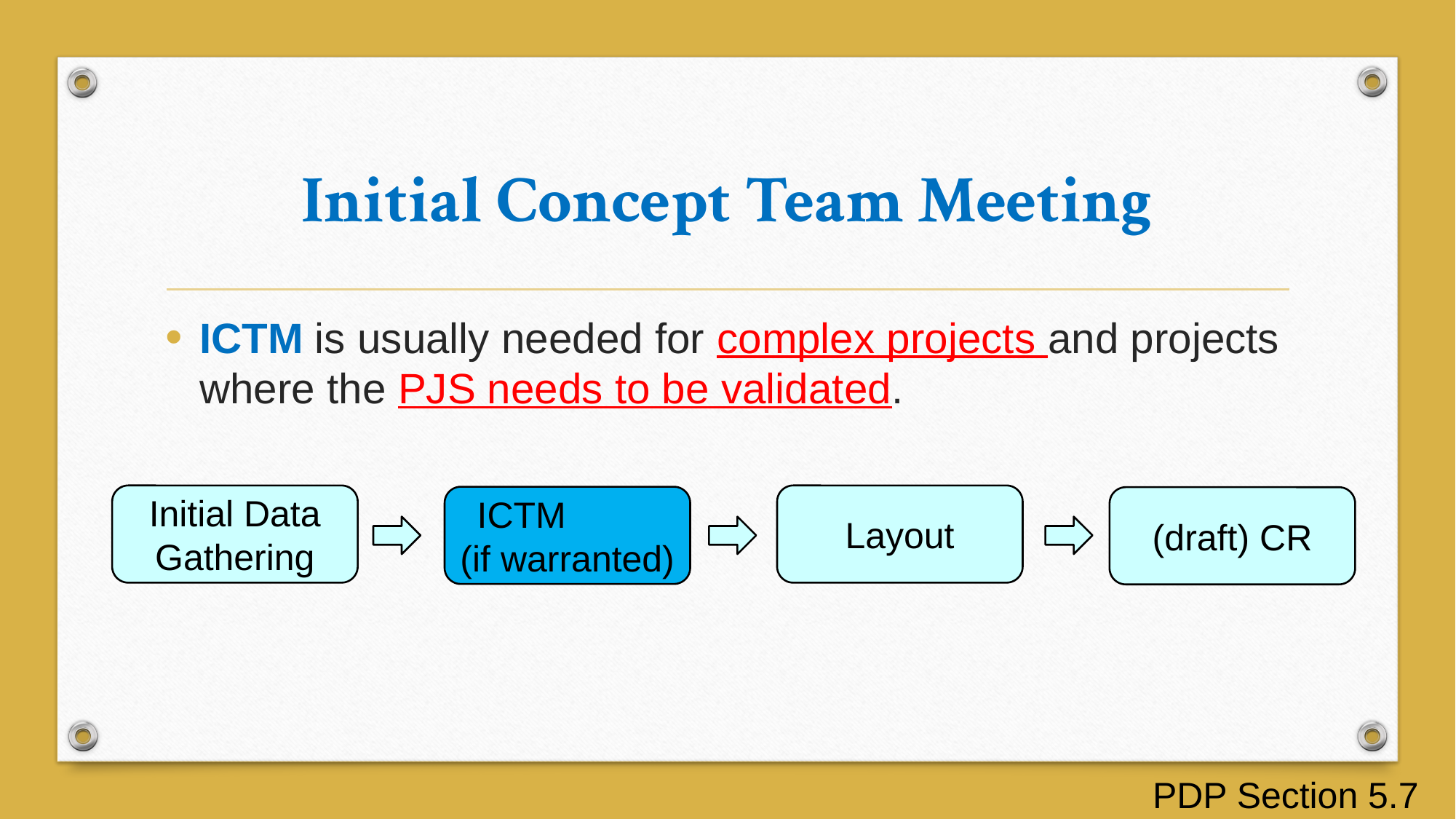

# Initial Concept Team Meeting
ICTM is usually needed for complex projects and projects where the PJS needs to be validated.

Initial Data Gathering
Layout
ICTM          (if warranted)
(draft) CR

PDP Section 5.7